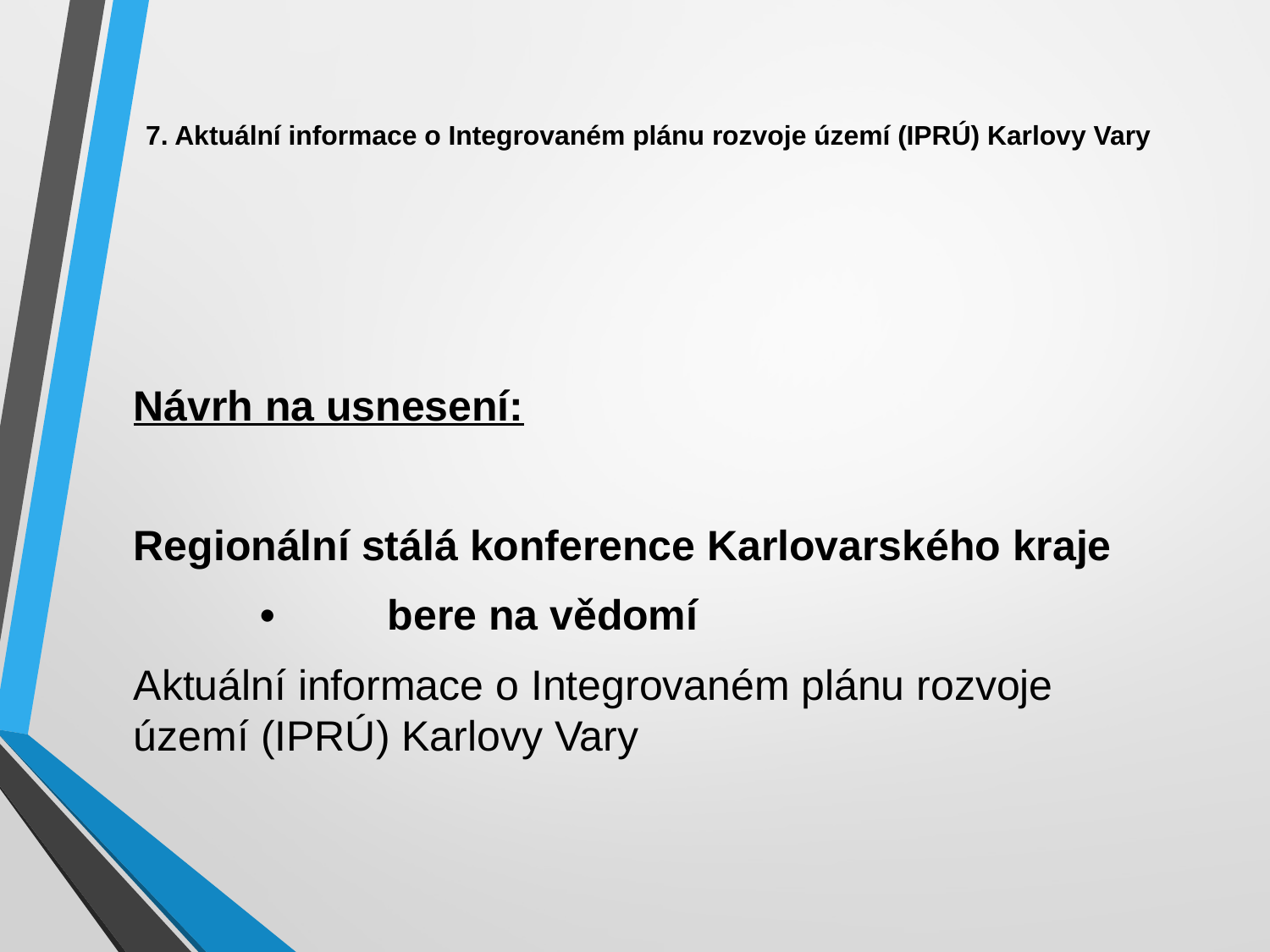

# 7. Aktuální informace o Integrovaném plánu rozvoje území (IPRÚ) Karlovy Vary

Návrh na usnesení:

Regionální stálá konference Karlovarského kraje
	•	bere na vědomí
Aktuální informace o Integrovaném plánu rozvoje území (IPRÚ) Karlovy Vary